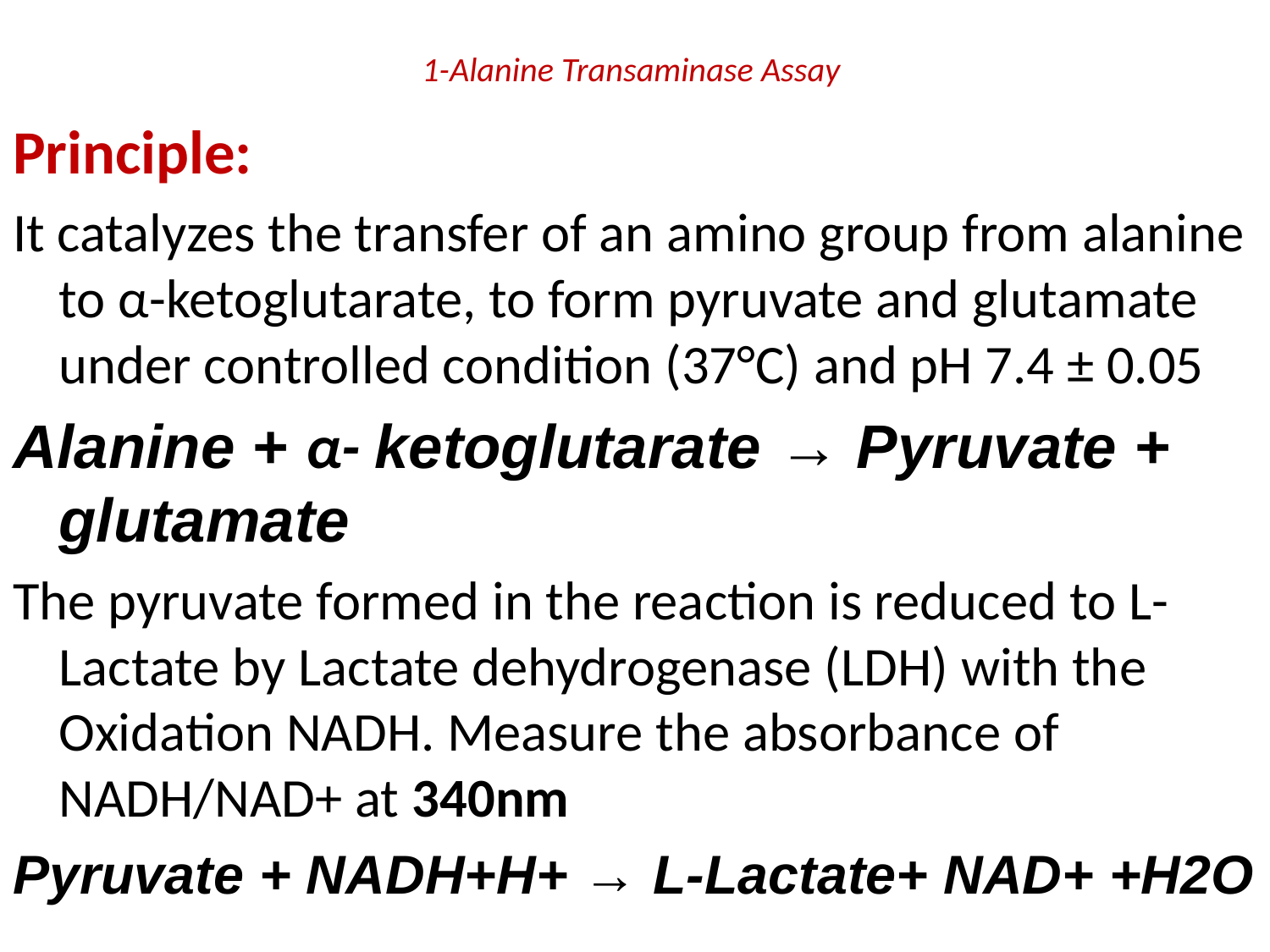

# 1-Alanine Transaminase Assay
Principle:
It catalyzes the transfer of an amino group from alanine to α-ketoglutarate, to form pyruvate and glutamate under controlled condition (37°C) and pH 7.4 ± 0.05
Alanine + α- ketoglutarate → Pyruvate + glutamate
The pyruvate formed in the reaction is reduced to L-Lactate by Lactate dehydrogenase (LDH) with the Oxidation NADH. Measure the absorbance of NADH/NAD+ at 340nm
Pyruvate + NADH+H+ → L-Lactate+ NAD+ +H2O